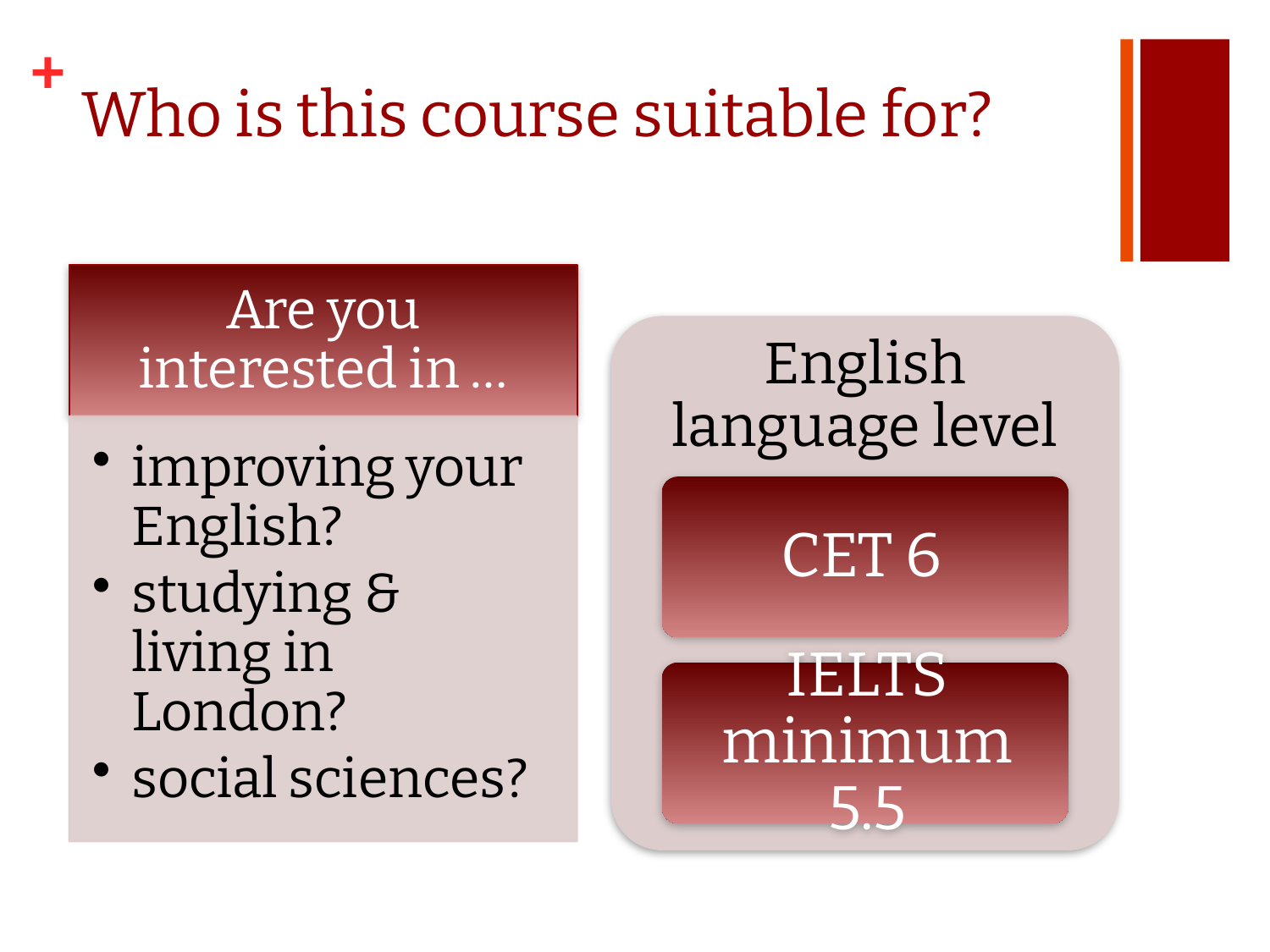

# Who is this course suitable for?
Are you interested in …
improving your English?
studying & living in London?
social sciences?
English language level
CET 6
IELTS minimum 5.5